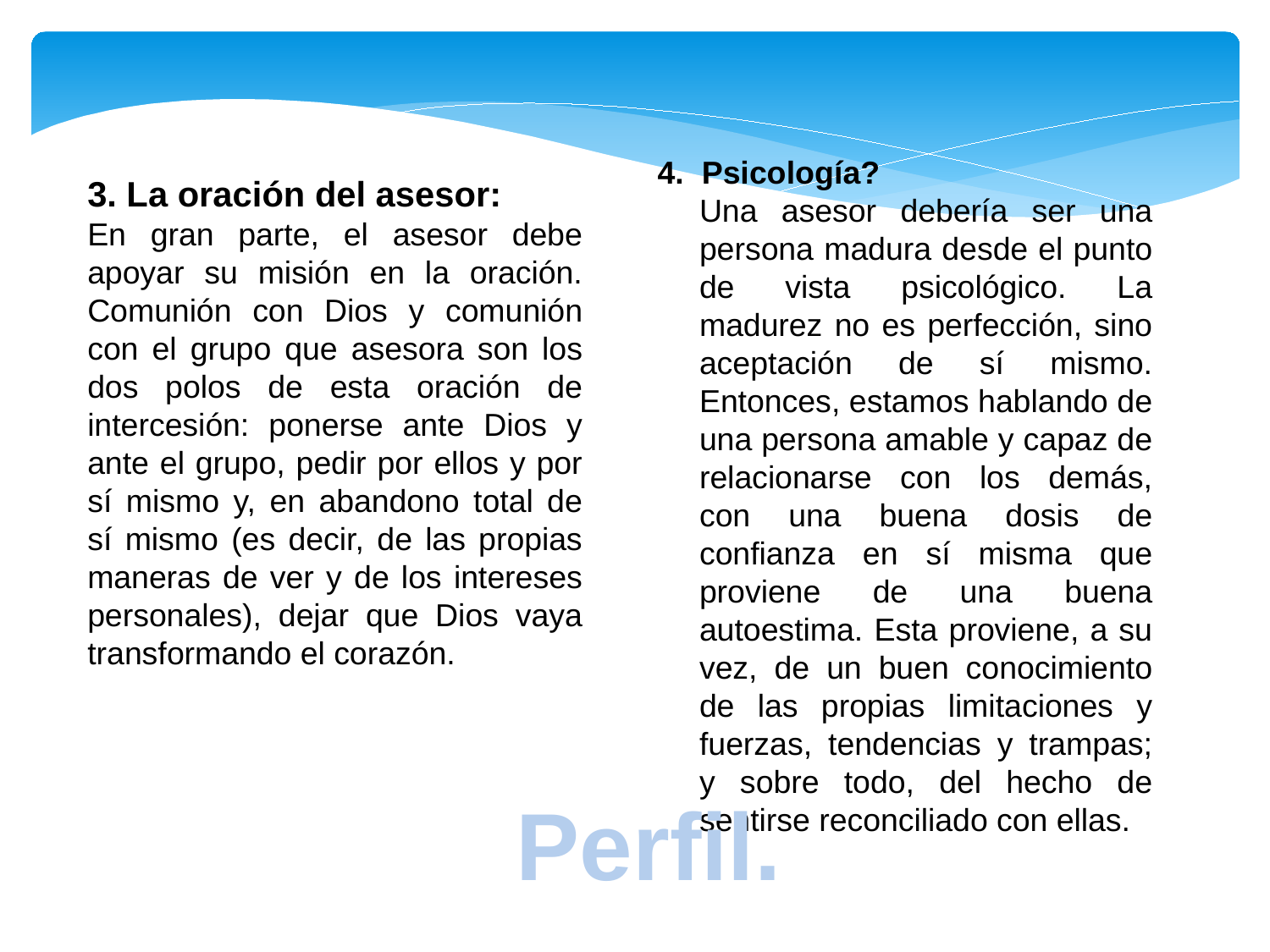

4.  Psicología?
Una asesor debería ser una persona madura desde el punto de vista psicológico. La madurez no es perfección, sino aceptación de sí mismo. Entonces, estamos hablando de una persona amable y capaz de relacionarse con los demás, con una buena dosis de confianza en sí misma que proviene de una buena autoestima. Esta proviene, a su vez, de un buen conocimiento de las propias limitaciones y fuerzas, tendencias y trampas; y sobre todo, del hecho de sentirse reconciliado con ellas.
3. La oración del asesor:
En gran parte, el asesor debe apoyar su misión en la oración. Comunión con Dios y comunión con el grupo que asesora son los dos polos de esta oración de intercesión: ponerse ante Dios y ante el grupo, pedir por ellos y por sí mismo y, en abandono total de sí mismo (es decir, de las propias maneras de ver y de los intereses personales), dejar que Dios vaya transformando el corazón.
Perfil.